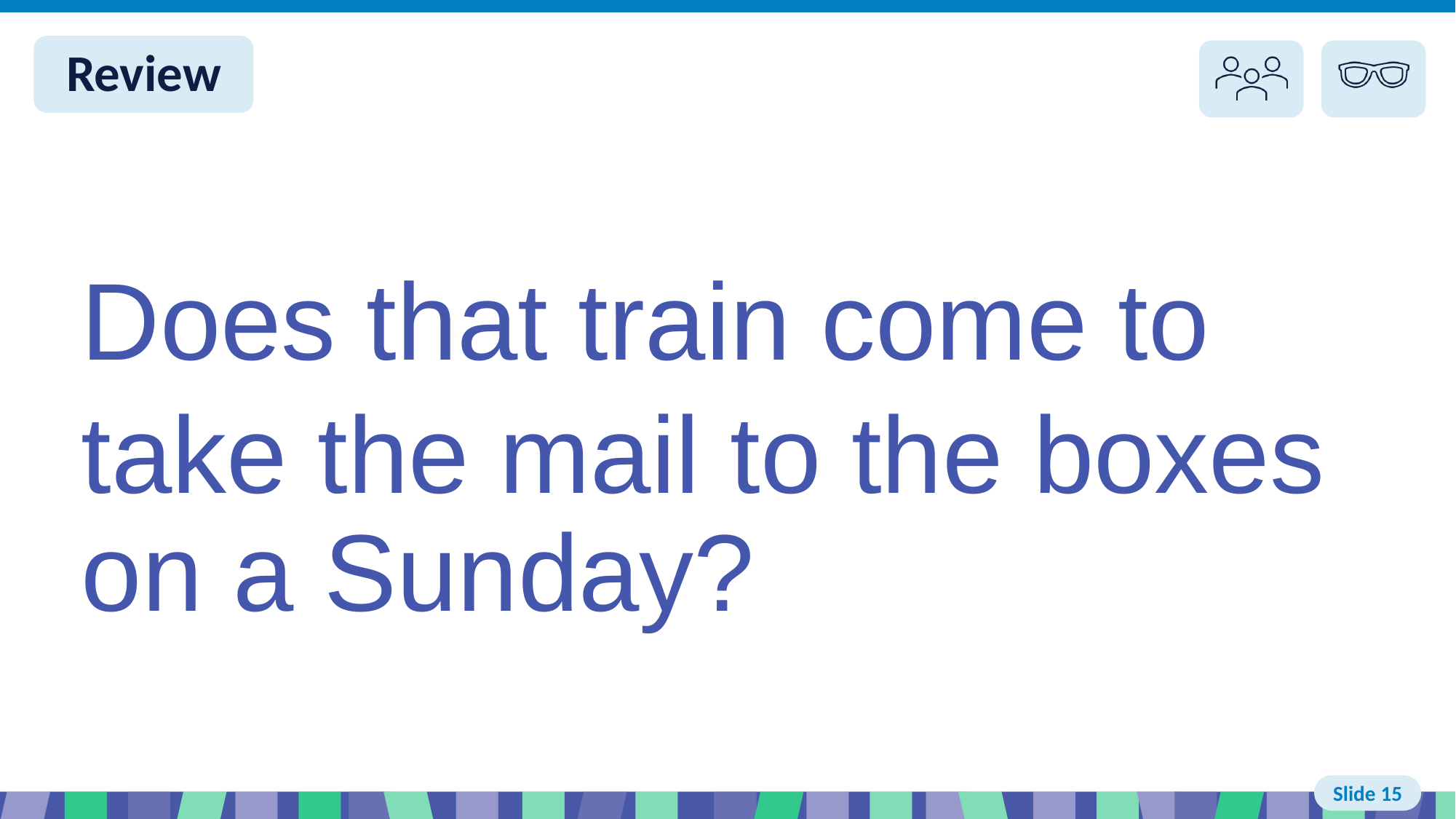

# Slide 15 Review You do
Does that train come to
take the mail to the boxes on a Sunday?